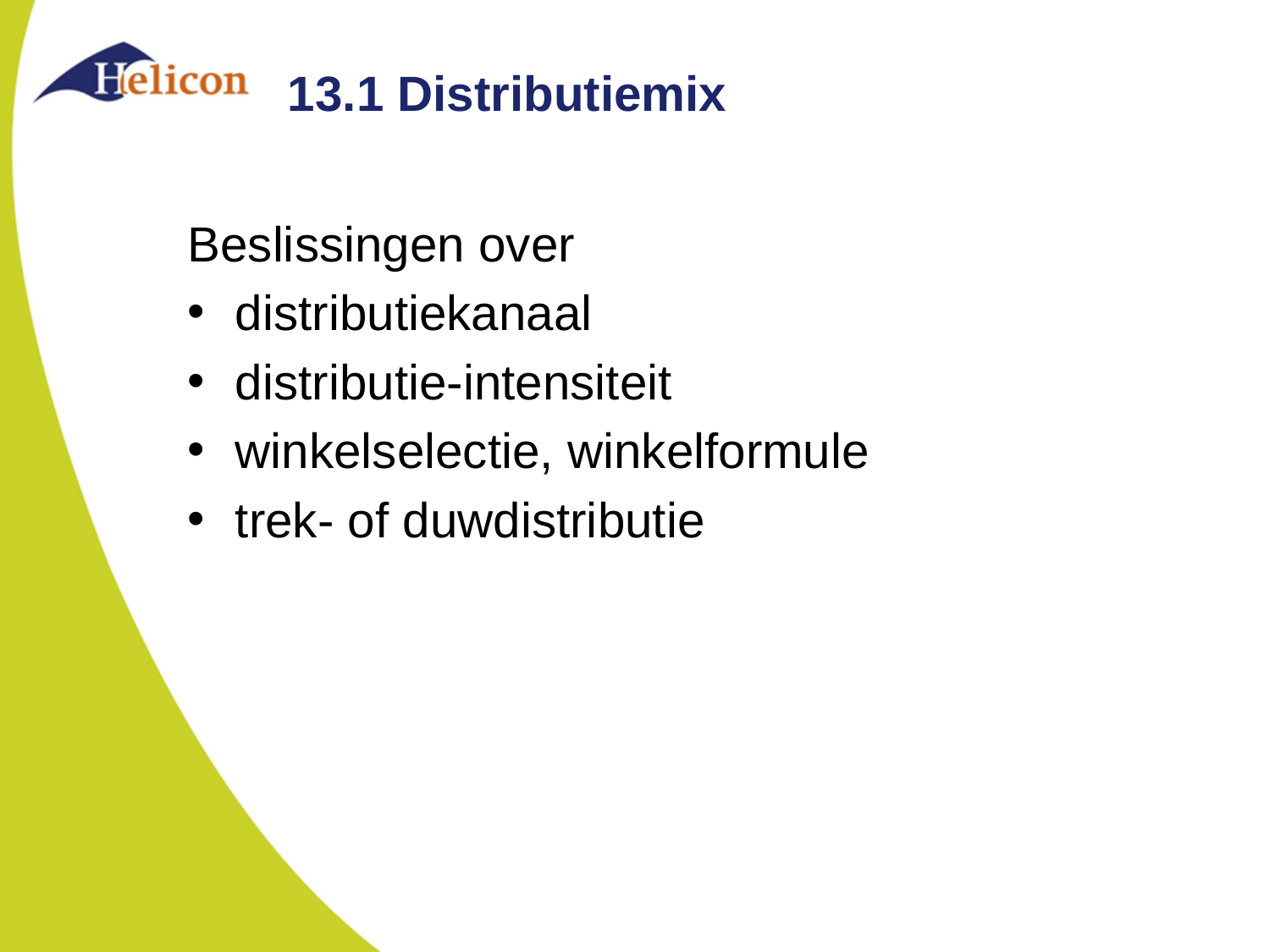

# 13.1 Distributiemix
Beslissingen over
distributiekanaal
distributie-intensiteit
winkelselectie, winkelformule
trek- of duwdistributie